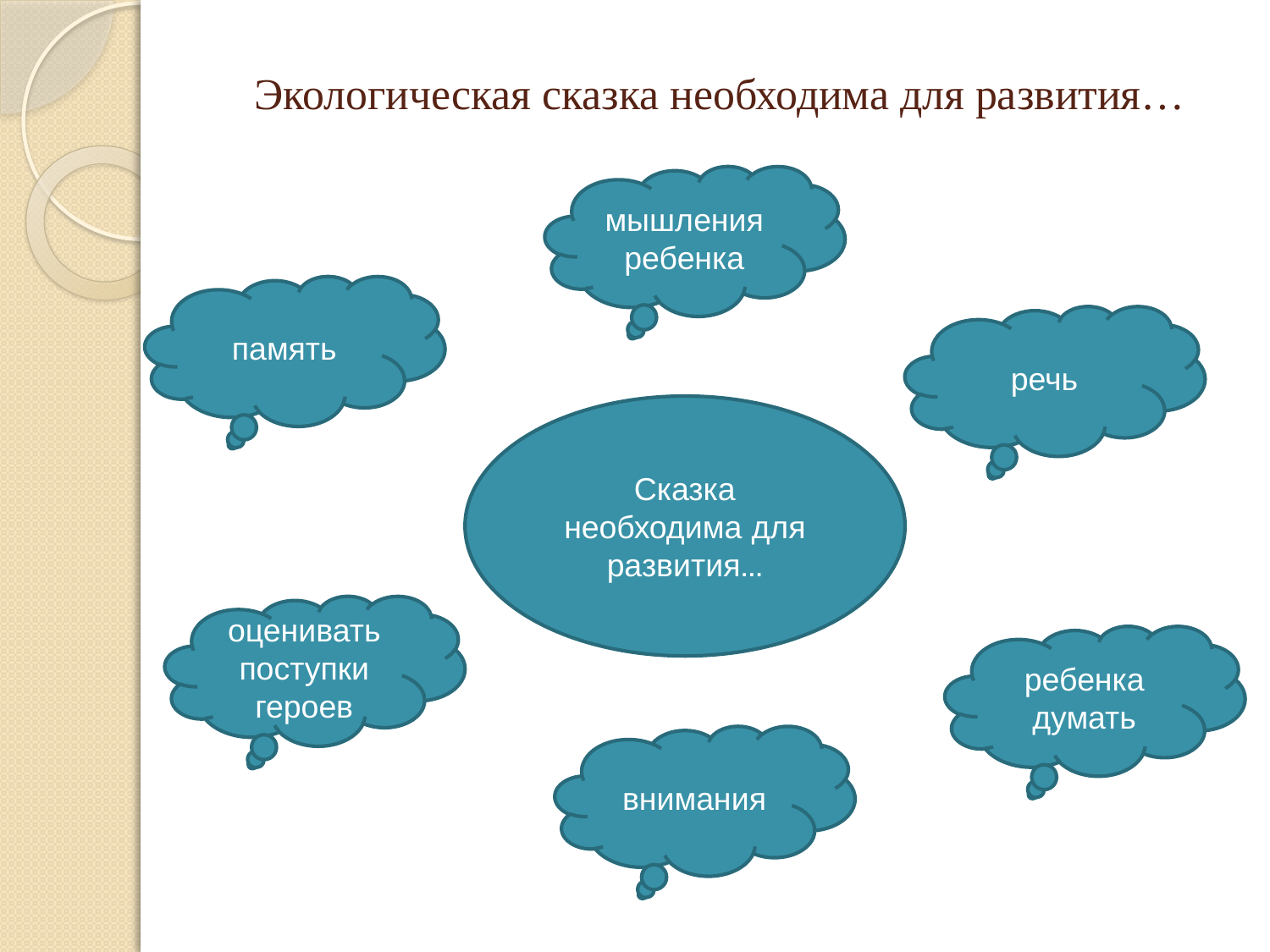

# Экологическая cказка необходима для развития…
мышления ребенка
память
речь
Сказка необходима для развития…
оценивать поступки героев
ребенка думать
внимания